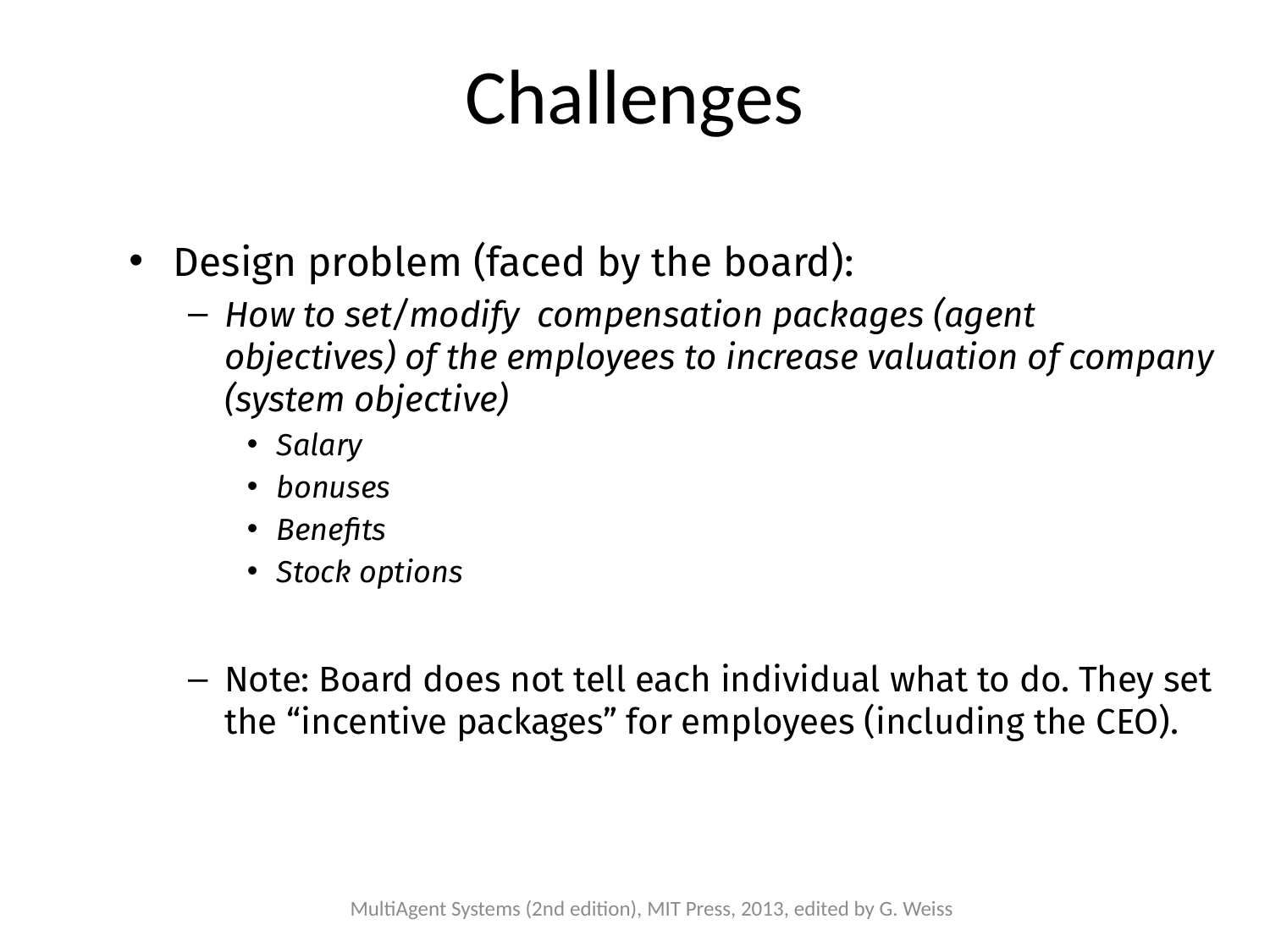

# Challenges

Design problem (faced by the board):
How to set/modify  compensation packages (agent objectives) of the employees to increase valuation of company (system objective)
Salary
bonuses
Benefits
Stock options

Note: Board does not tell each individual what to do. They set the “incentive packages” for employees (including the CEO).
MultiAgent Systems (2nd edition), MIT Press, 2013, edited by G. Weiss